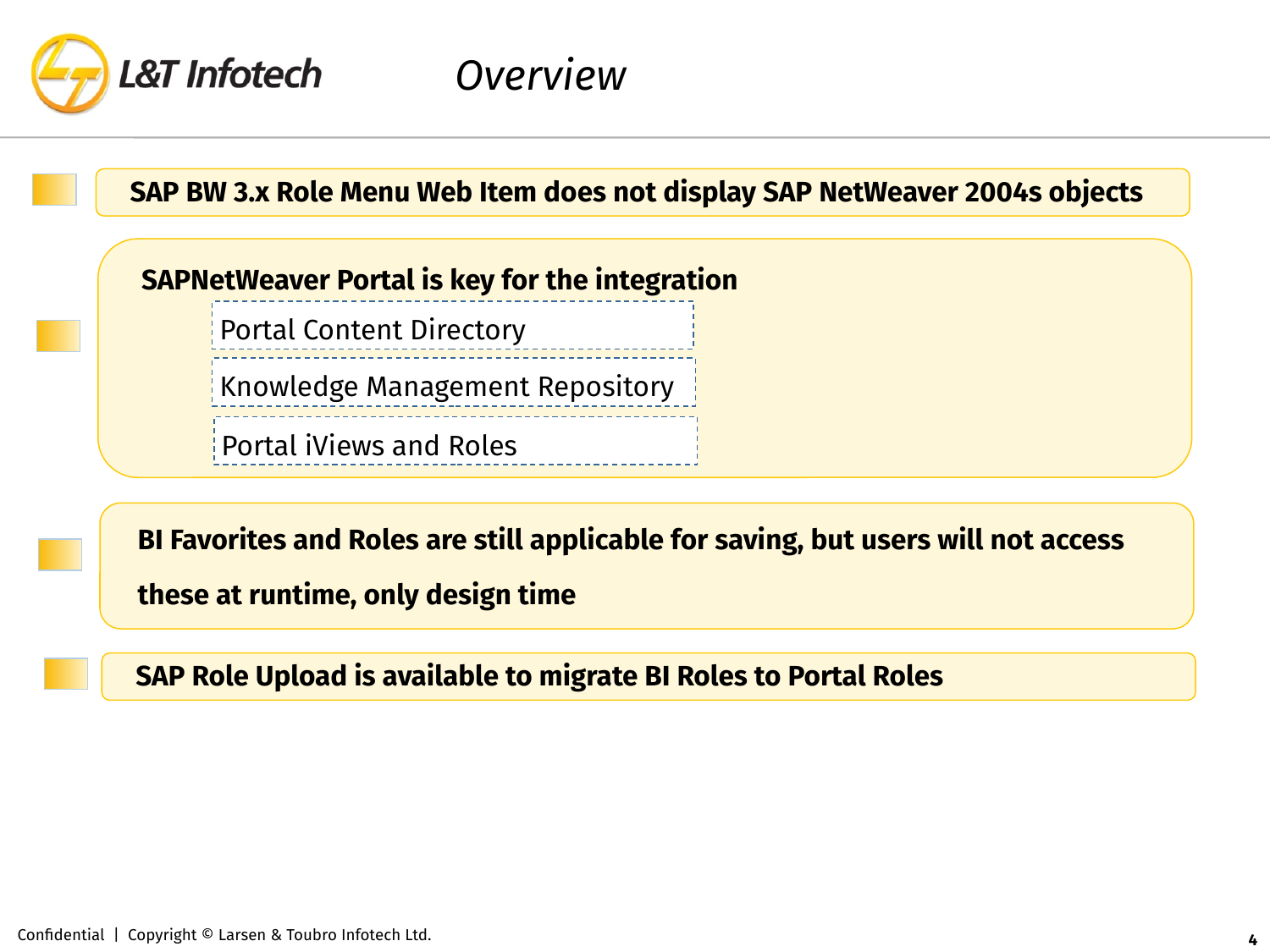

# Overview
SAP BW 3.x Role Menu Web Item does not display SAP NetWeaver 2004s objects

SAPNetWeaver Portal is key for the integration

Portal Content Directory

Knowledge Management Repository
Portal iViews and Roles
BI Favorites and Roles are still applicable for saving, but users will not access
these at runtime, only design time

SAP Role Upload is available to migrate BI Roles to Portal Roles

Confidential  |  Copyright © Larsen & Toubro Infotech Ltd.
4